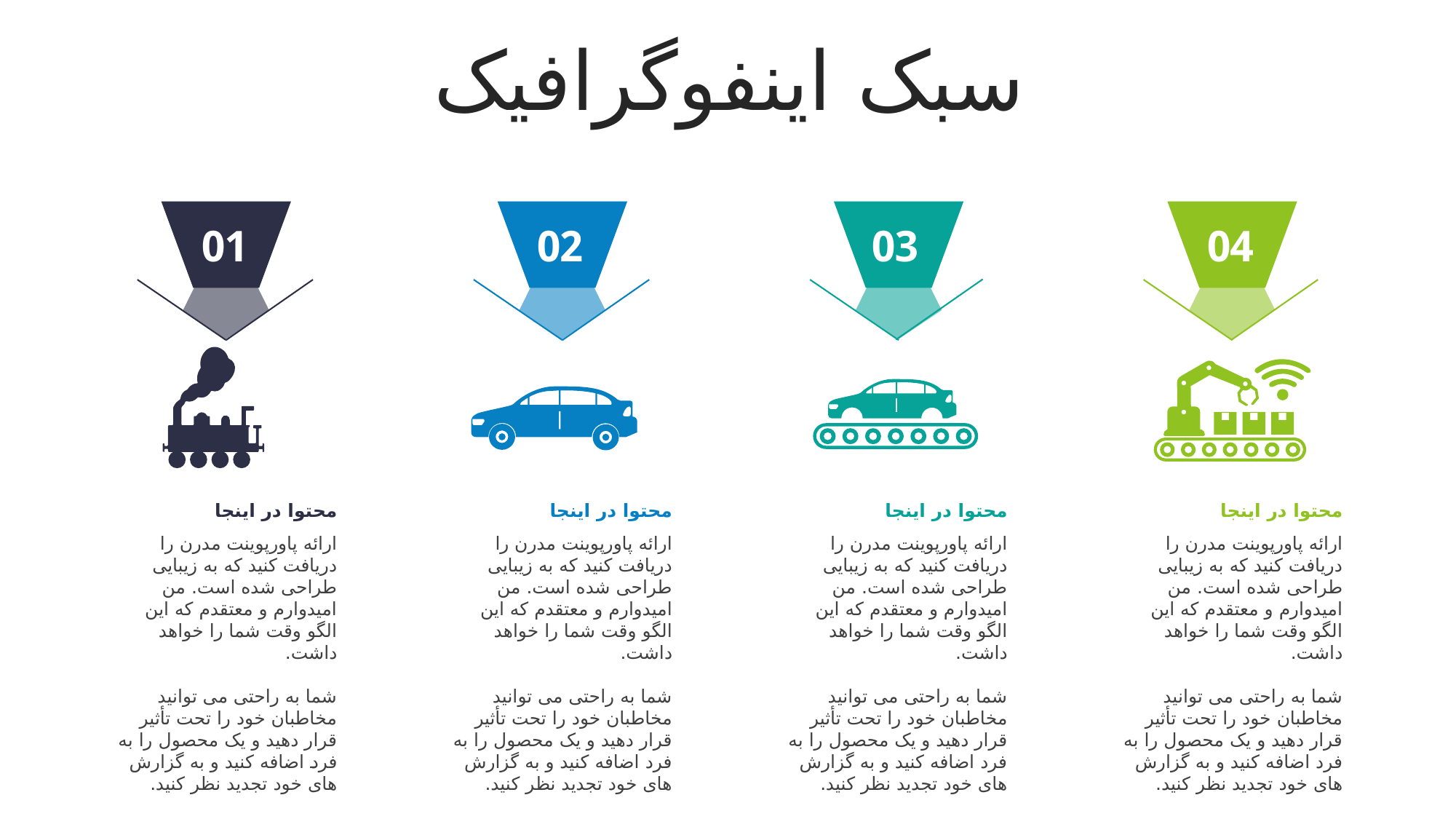

سبک اینفوگرافیک

01
02
03
04

محتوا در اینجا
ارائه پاورپوینت مدرن را دریافت کنید که به زیبایی طراحی شده است. من امیدوارم و معتقدم که این الگو وقت شما را خواهد داشت.

شما به راحتی می توانید مخاطبان خود را تحت تأثیر قرار دهید و یک محصول را به فرد اضافه کنید و به گزارش های خود تجدید نظر کنید.
محتوا در اینجا
ارائه پاورپوینت مدرن را دریافت کنید که به زیبایی طراحی شده است. من امیدوارم و معتقدم که این الگو وقت شما را خواهد داشت.

شما به راحتی می توانید مخاطبان خود را تحت تأثیر قرار دهید و یک محصول را به فرد اضافه کنید و به گزارش های خود تجدید نظر کنید.
محتوا در اینجا
ارائه پاورپوینت مدرن را دریافت کنید که به زیبایی طراحی شده است. من امیدوارم و معتقدم که این الگو وقت شما را خواهد داشت.

شما به راحتی می توانید مخاطبان خود را تحت تأثیر قرار دهید و یک محصول را به فرد اضافه کنید و به گزارش های خود تجدید نظر کنید.
محتوا در اینجا
ارائه پاورپوینت مدرن را دریافت کنید که به زیبایی طراحی شده است. من امیدوارم و معتقدم که این الگو وقت شما را خواهد داشت.

شما به راحتی می توانید مخاطبان خود را تحت تأثیر قرار دهید و یک محصول را به فرد اضافه کنید و به گزارش های خود تجدید نظر کنید.